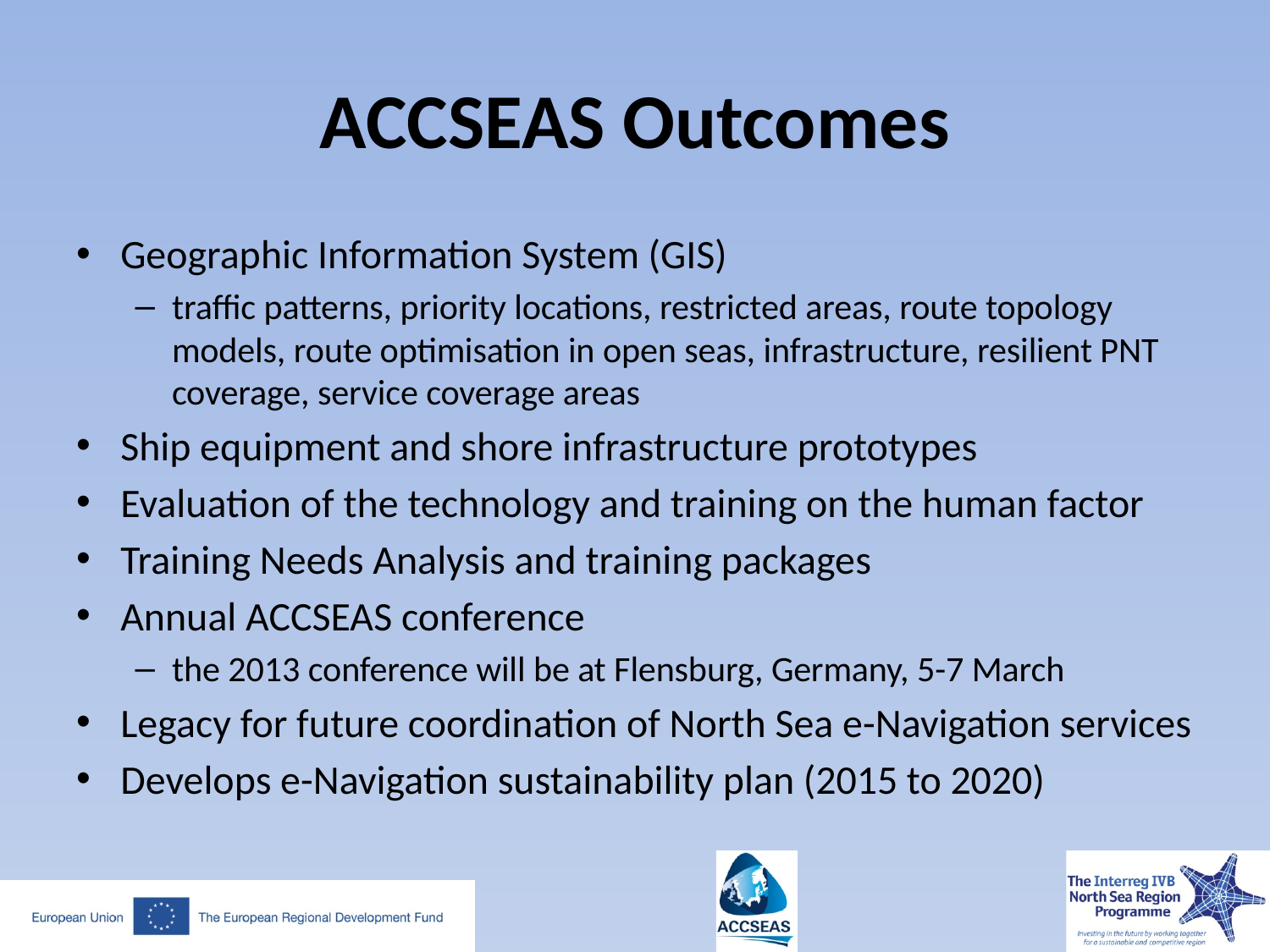

# ACCSEAS Outcomes
Geographic Information System (GIS)
traffic patterns, priority locations, restricted areas, route topology models, route optimisation in open seas, infrastructure, resilient PNT coverage, service coverage areas
Ship equipment and shore infrastructure prototypes
Evaluation of the technology and training on the human factor
Training Needs Analysis and training packages
Annual ACCSEAS conference
the 2013 conference will be at Flensburg, Germany, 5-7 March
Legacy for future coordination of North Sea e-Navigation services
Develops e-Navigation sustainability plan (2015 to 2020)